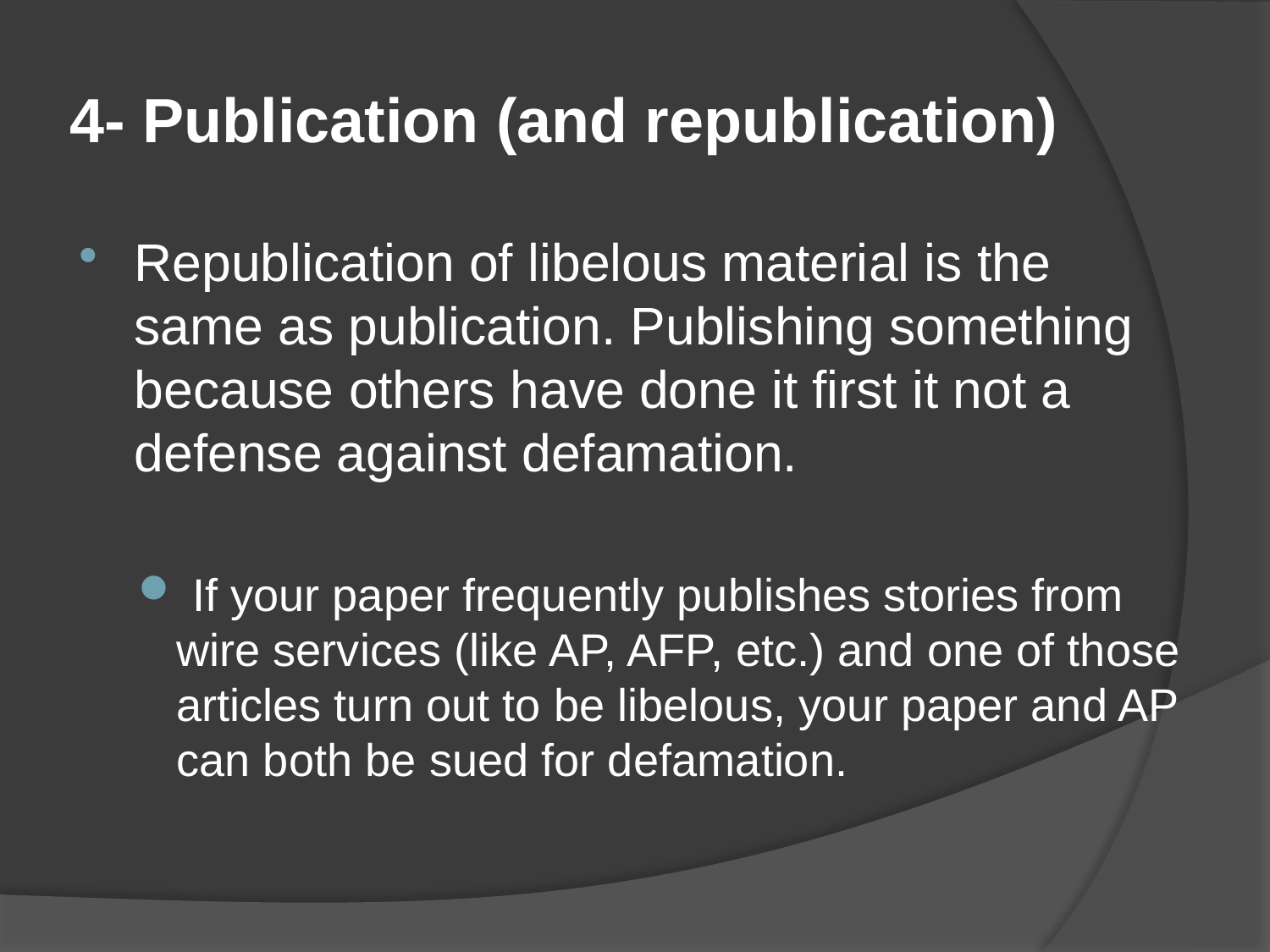

# 4- Publication (and republication)
Republication of libelous material is the same as publication. Publishing something because others have done it first it not a defense against defamation.

 If your paper frequently publishes stories from wire services (like AP, AFP, etc.) and one of those articles turn out to be libelous, your paper and AP can both be sued for defamation.